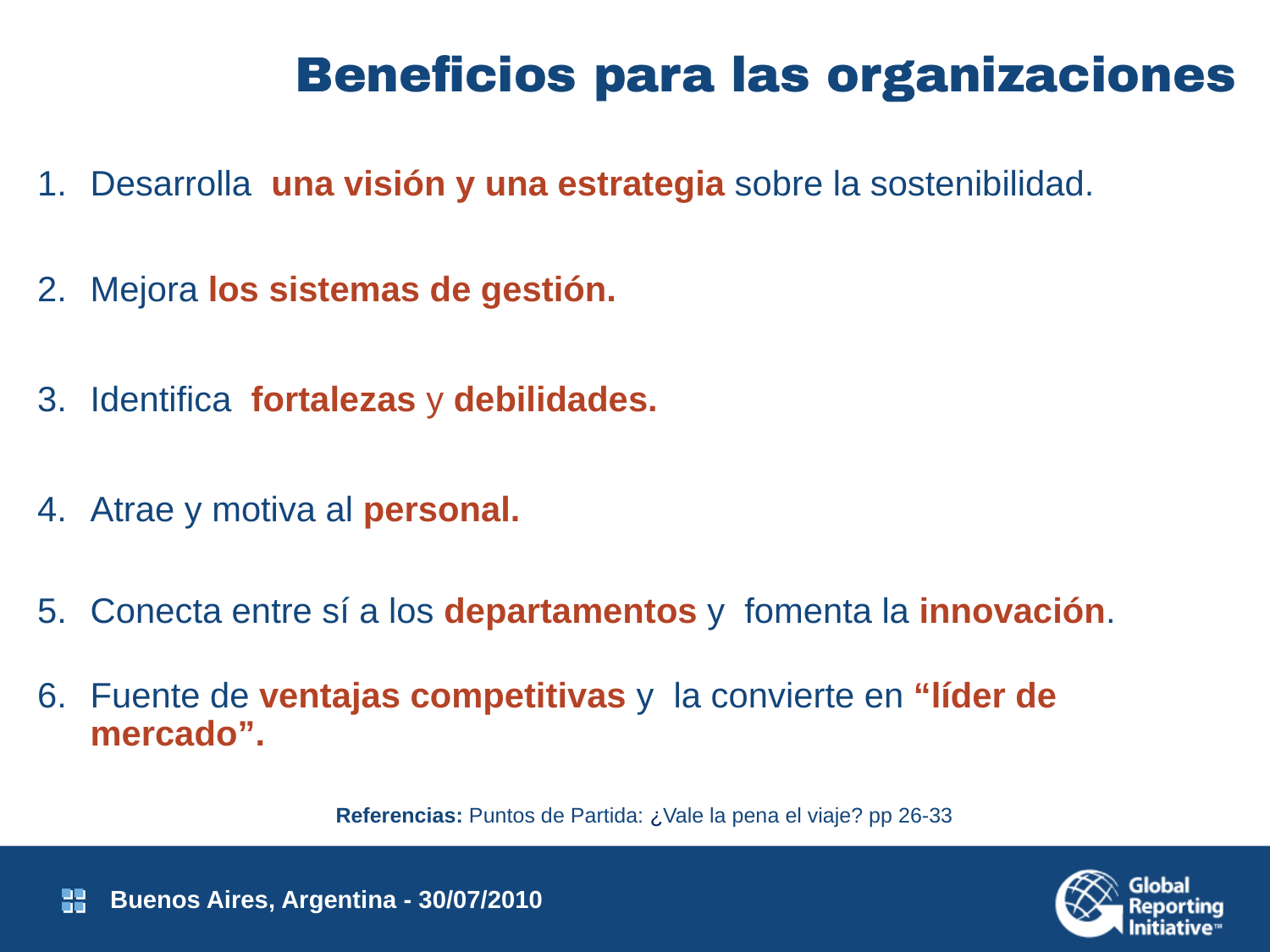

Beneficios para las organizaciones
Desarrolla  una visión y una estrategia sobre la sostenibilidad.

Mejora los sistemas de gestión.

Identifica  fortalezas y debilidades.

Atrae y motiva al personal.

Conecta entre sí a los departamentos y  fomenta la innovación.

Fuente de ventajas competitivas y  la convierte en “líder de mercado”.
Referencias: Puntos de Partida: ¿Vale la pena el viaje? pp 26-33